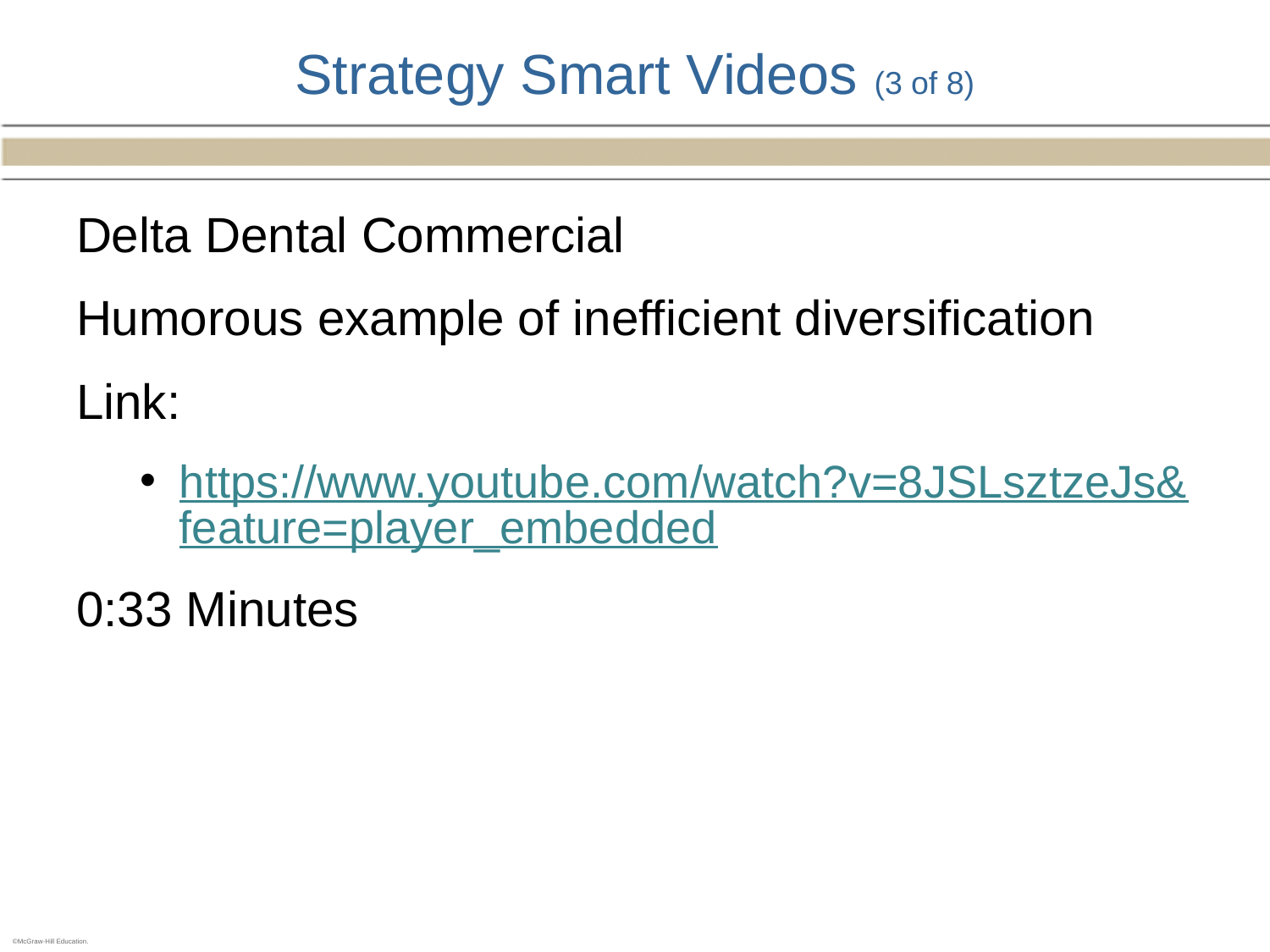

# Strategy Smart Videos (3 of 8)
Delta Dental Commercial
Humorous example of inefficient diversification
Link:
https://www.youtube.com/watch?v=8JSLsztzeJs&feature=player_embedded
0:33 Minutes